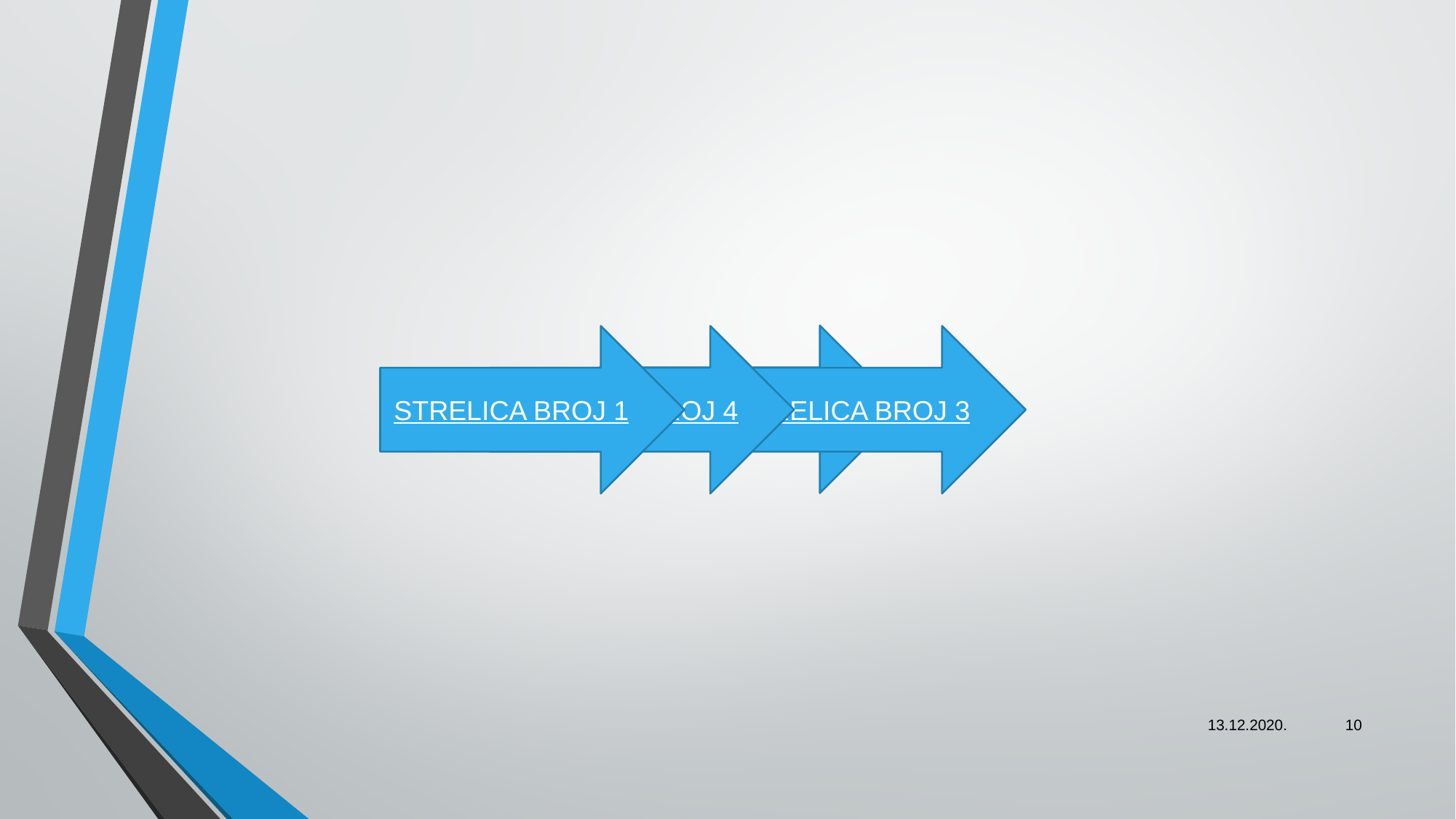

STRELICA BROJ 2
STRELICA BROJ 1
STRELICA BROJ 4
STRELICA BROJ 3
13.12.2020.
10